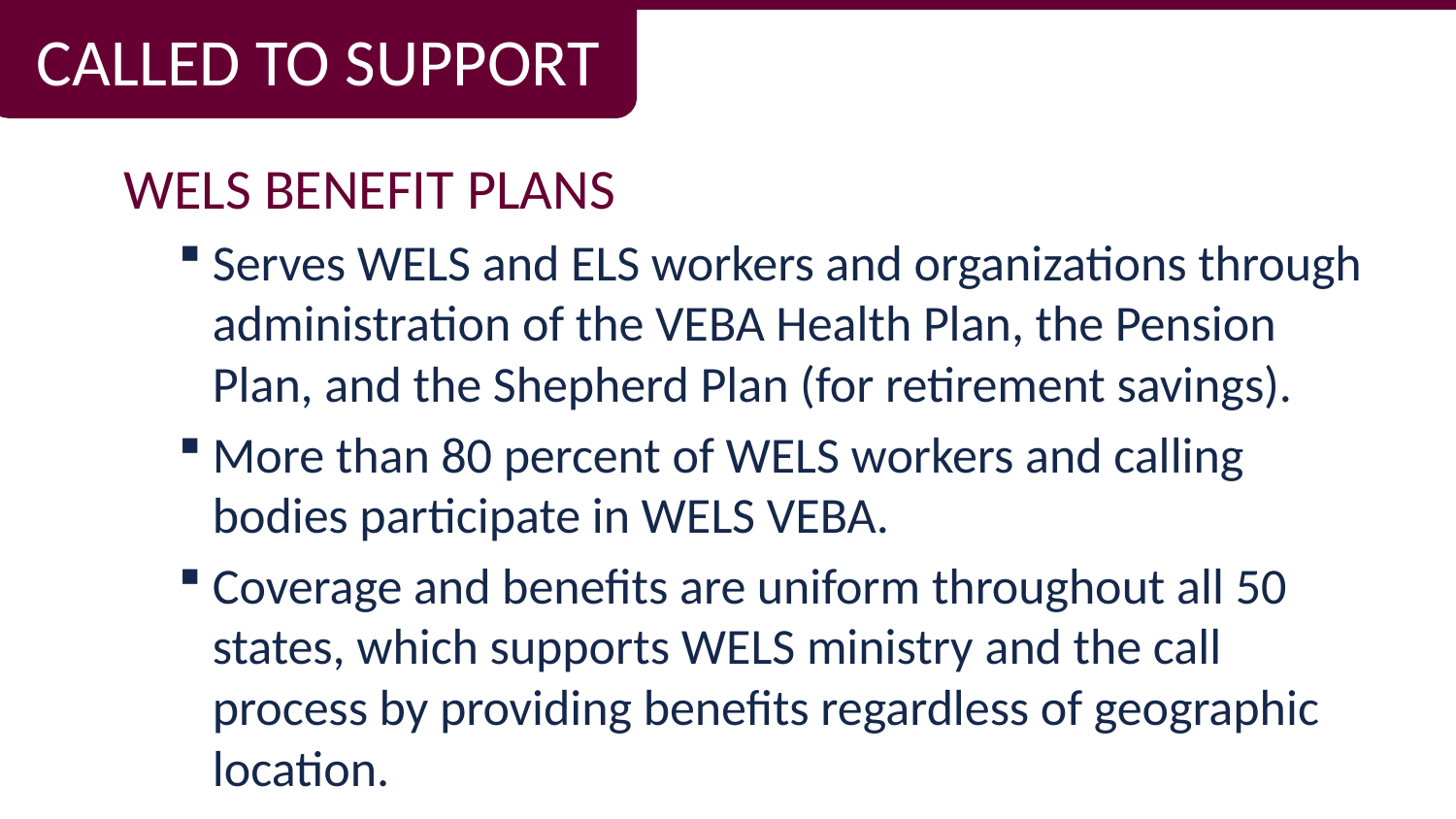

CALLED TO SUPPORT
WELS BENEFIT PLANS
Serves WELS and ELS workers and organizations through administration of the VEBA Health Plan, the Pension Plan, and the Shepherd Plan (for retirement savings).
More than 80 percent of WELS workers and calling bodies participate in WELS VEBA.
Coverage and benefits are uniform throughout all 50 states, which supports WELS ministry and the call process by providing benefits regardless of geographic location.